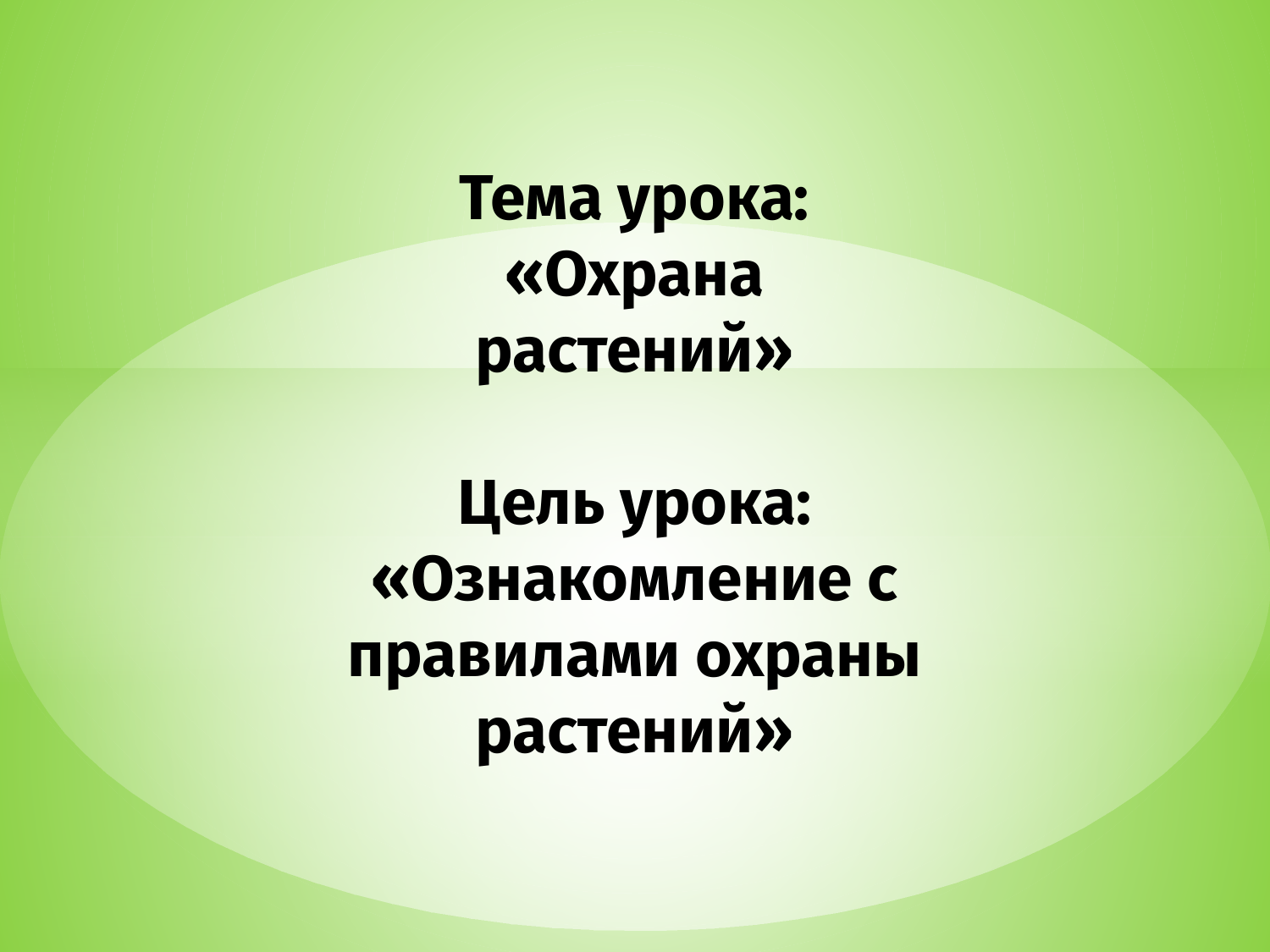

Тема урока: «Охрана растений»

Цель урока: «Ознакомление с правилами охраны растений»